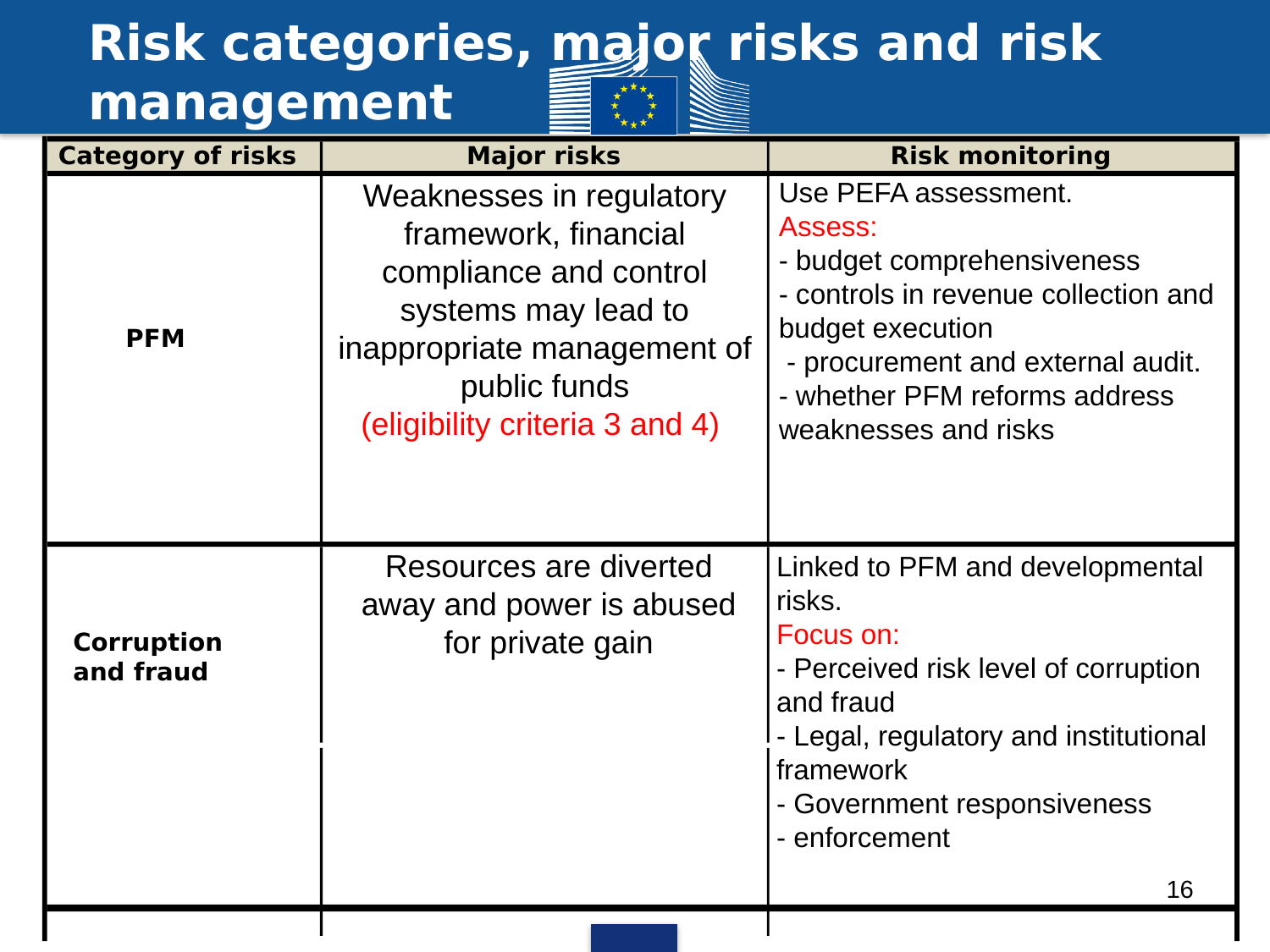

# Risk categories, major risks and risk management (2)

Category of risks
Major risks
Risk monitoring

Weaknesses in regulatory framework, financial compliance and control systems may lead to inappropriate management of public funds
(eligibility criteria 3 and 4)

Use PEFA assessment.
Assess:
- budget comprehensiveness
- controls in revenue collection and budget execution
 - procurement and external audit.
- whether PFM reforms address weaknesses and risks

.

PFM

Resources are diverted away and power is abused for private gain

Linked to PFM and developmental risks.
Focus on:
- Perceived risk level of corruption and fraud
- Legal, regulatory and institutional framework
- Government responsiveness
- enforcement

Corruption and fraud

16